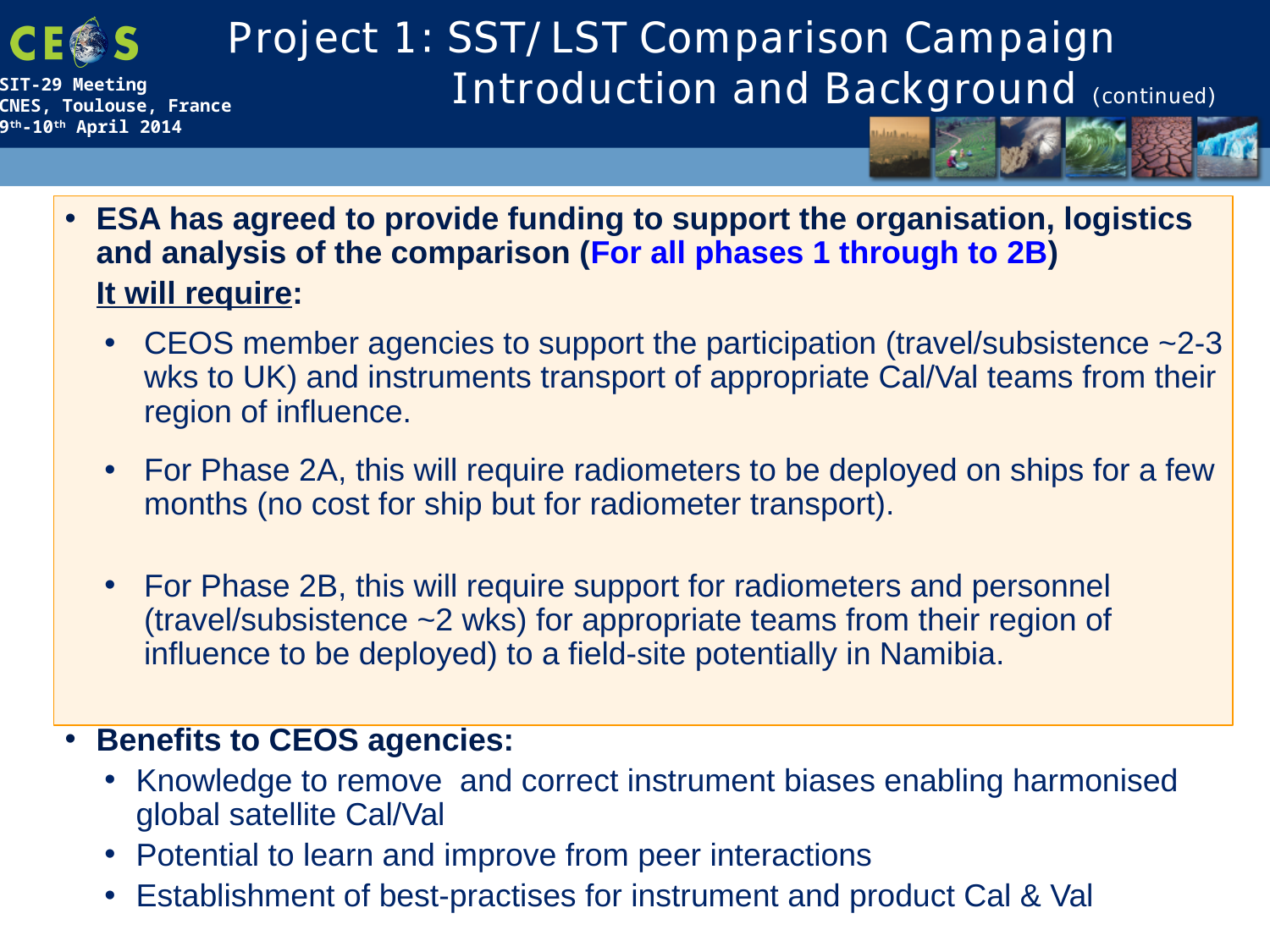

Project 1: SST/LST Comparison Campaign
                  Introduction and Background (continued)
ESA has agreed to provide funding to support the organisation, logistics and analysis of the comparison (For all phases 1 through to 2B)
	It will require:

CEOS member agencies to support the participation (travel/subsistence ~2-3 wks to UK) and instruments transport of appropriate Cal/Val teams from their region of influence.

For Phase 2A, this will require radiometers to be deployed on ships for a few months (no cost for ship but for radiometer transport).

For Phase 2B, this will require support for radiometers and personnel (travel/subsistence ~2 wks) for appropriate teams from their region of influence to be deployed) to a field-site potentially in Namibia.

Benefits to CEOS agencies:
Knowledge to remove  and correct instrument biases enabling harmonised global satellite Cal/Val
Potential to learn and improve from peer interactions
Establishment of best-practises for instrument and product Cal & Val